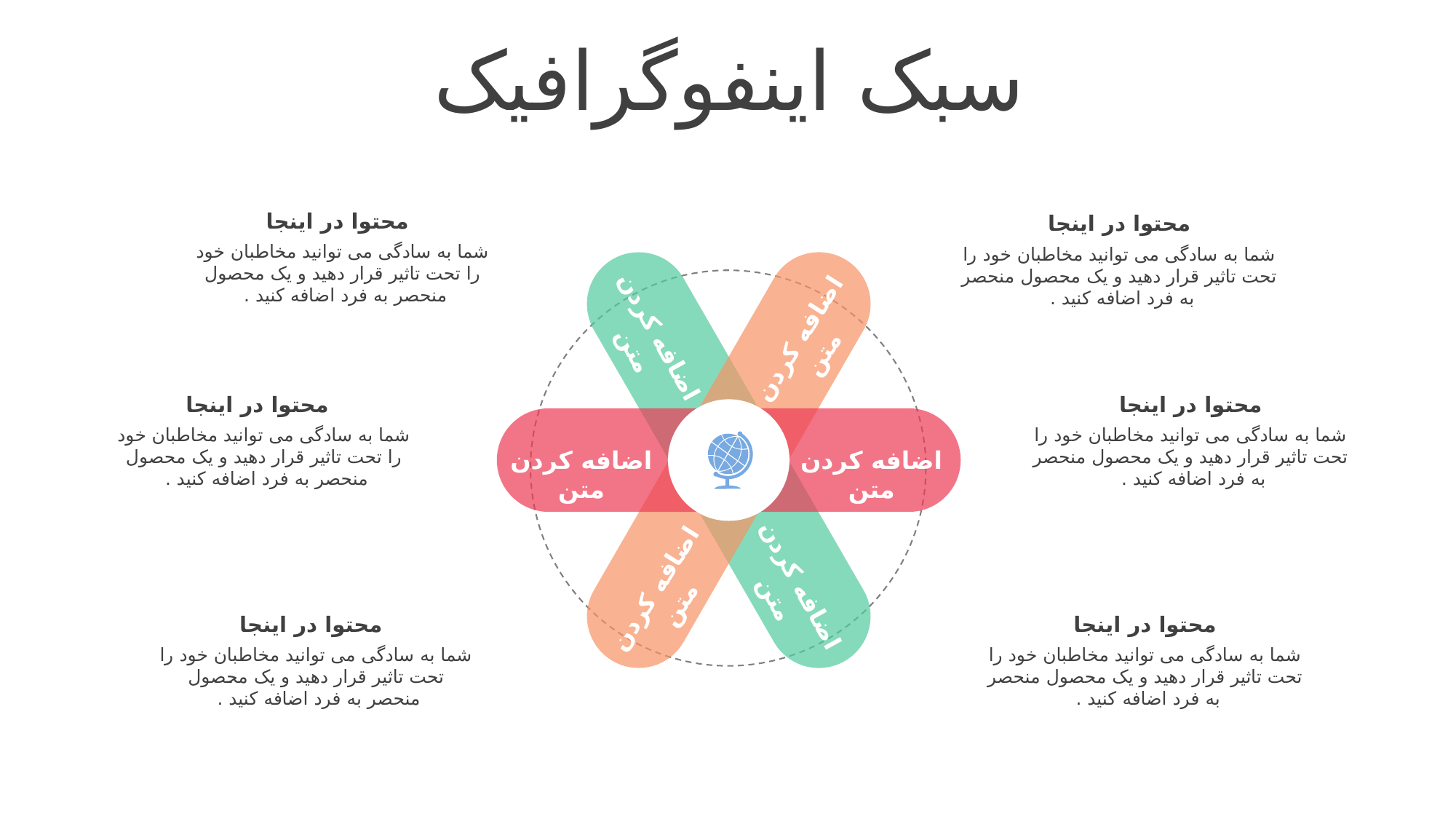

سبک اینفوگرافیک
محتوا در اینجا
شما به سادگی می توانید مخاطبان خود را تحت تاثیر قرار دهید و یک محصول منحصر به فرد اضافه کنید .
محتوا در اینجا
شما به سادگی می توانید مخاطبان خود را تحت تاثیر قرار دهید و یک محصول منحصر به فرد اضافه کنید .

اضافه کردن متن
اضافه کردن متن
محتوا در اینجا
شما به سادگی می توانید مخاطبان خود را تحت تاثیر قرار دهید و یک محصول منحصر به فرد اضافه کنید .
محتوا در اینجا
شما به سادگی می توانید مخاطبان خود را تحت تاثیر قرار دهید و یک محصول منحصر به فرد اضافه کنید .

اضافه کردن متن
اضافه کردن متن
اضافه کردن متن
اضافه کردن متن
محتوا در اینجا
شما به سادگی می توانید مخاطبان خود را تحت تاثیر قرار دهید و یک محصول منحصر به فرد اضافه کنید .
محتوا در اینجا
شما به سادگی می توانید مخاطبان خود را تحت تاثیر قرار دهید و یک محصول منحصر به فرد اضافه کنید .